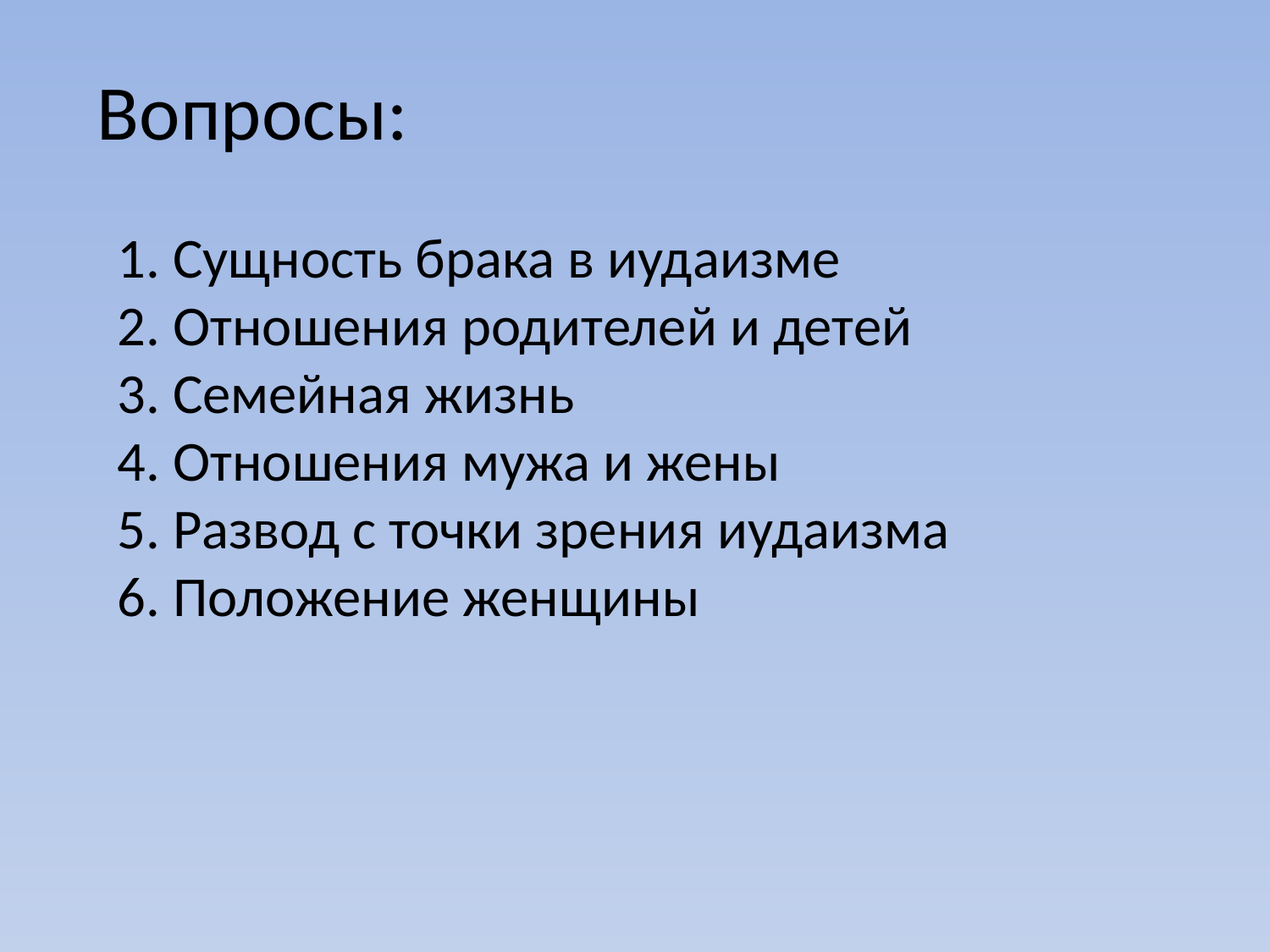

Вопросы:
1. Сущность брака в иудаизме
2. Отношения родителей и детей
3. Семейная жизнь
4. Отношения мужа и жены
5. Развод с точки зрения иудаизма
6. Положение женщины